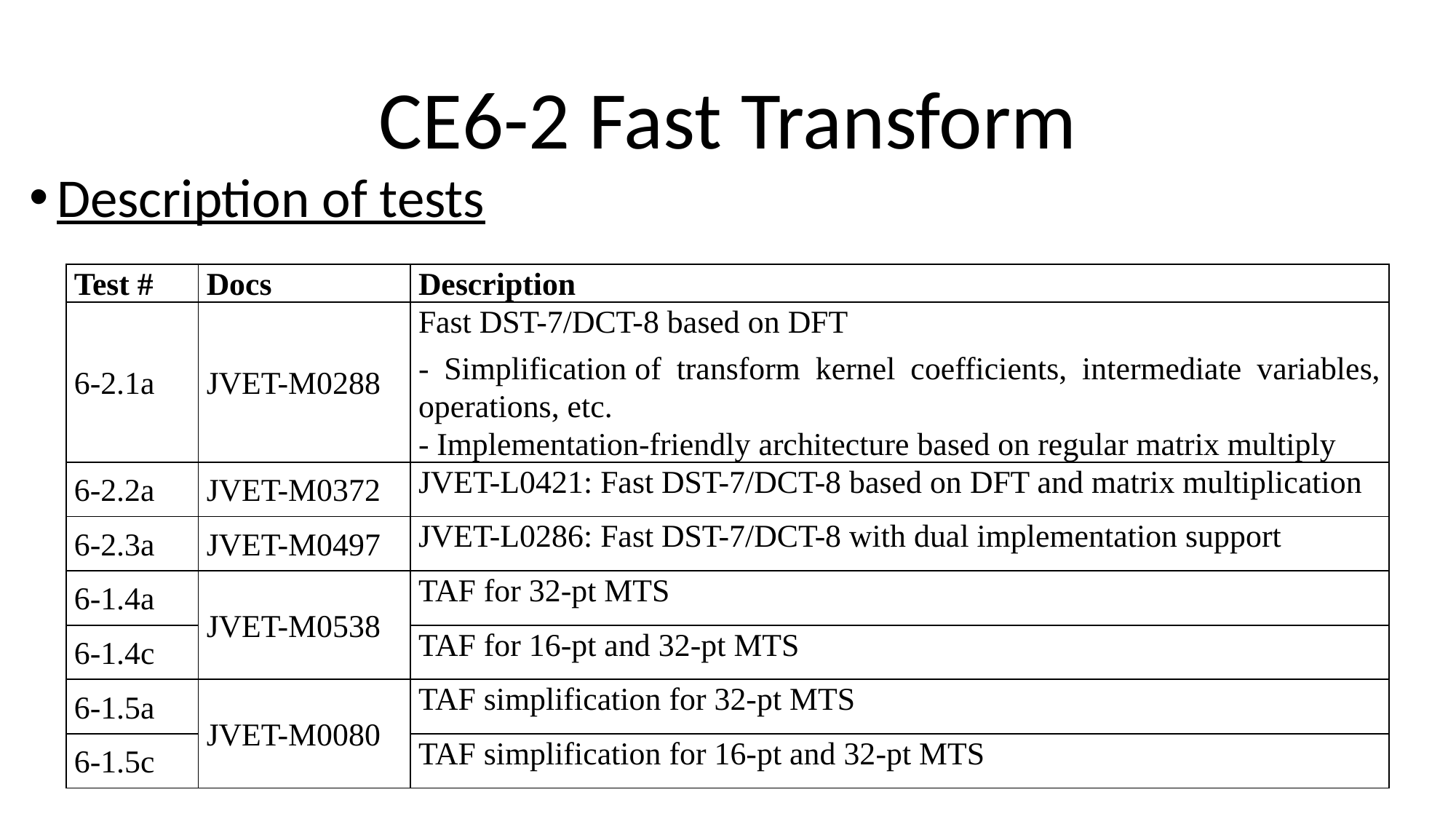

# CE6-2 Fast Transform
Description of tests

| Test # | Docs | Description |
| --- | --- | --- |
| 6-2.1a | JVET-M0288 | Fast DST-7/DCT-8 based on DFT - Simplification of transform kernel coefficients, intermediate variables, operations, etc. - Implementation-friendly architecture based on regular matrix multiply |
| 6-2.2a | JVET-M0372 | JVET-L0421: Fast DST-7/DCT-8 based on DFT and matrix multiplication |
| 6-2.3a | JVET-M0497 | JVET-L0286: Fast DST-7/DCT-8 with dual implementation support |
| 6-1.4a | JVET-M0538 | TAF for 32-pt MTS |
| 6-1.4c |  | TAF for 16-pt and 32-pt MTS |
| 6-1.5a | JVET-M0080 | TAF simplification for 32-pt MTS |
| 6-1.5c |  | TAF simplification for 16-pt and 32-pt MTS |